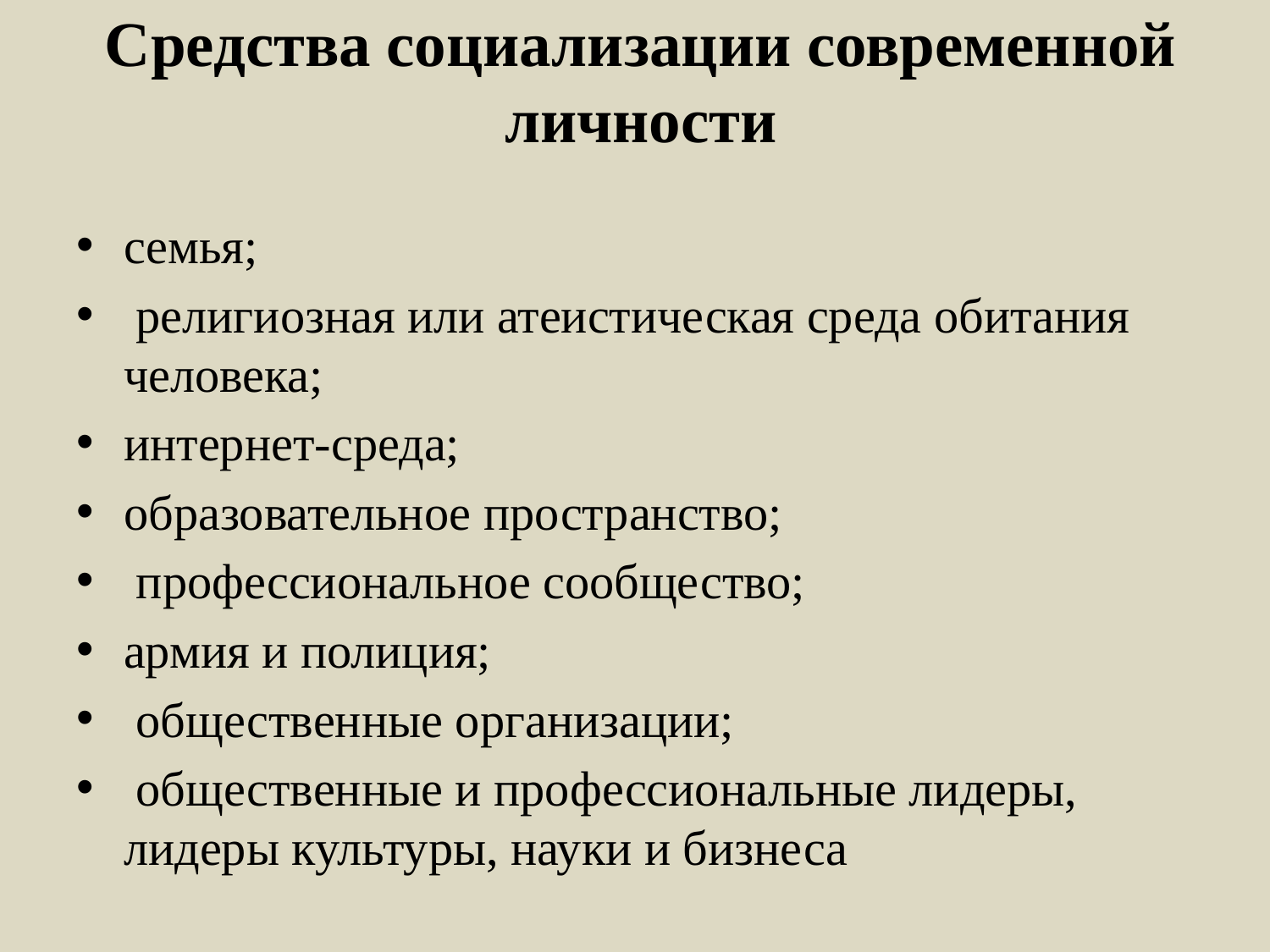

# Средства социализации современной личности
семья;
 религиозная или атеистическая среда обитания человека;
интернет-среда;
образовательное пространство;
 профессиональное сообщество;
армия и полиция;
 общественные организации;
 общественные и профессиональные лидеры, лидеры культуры, науки и бизнеса